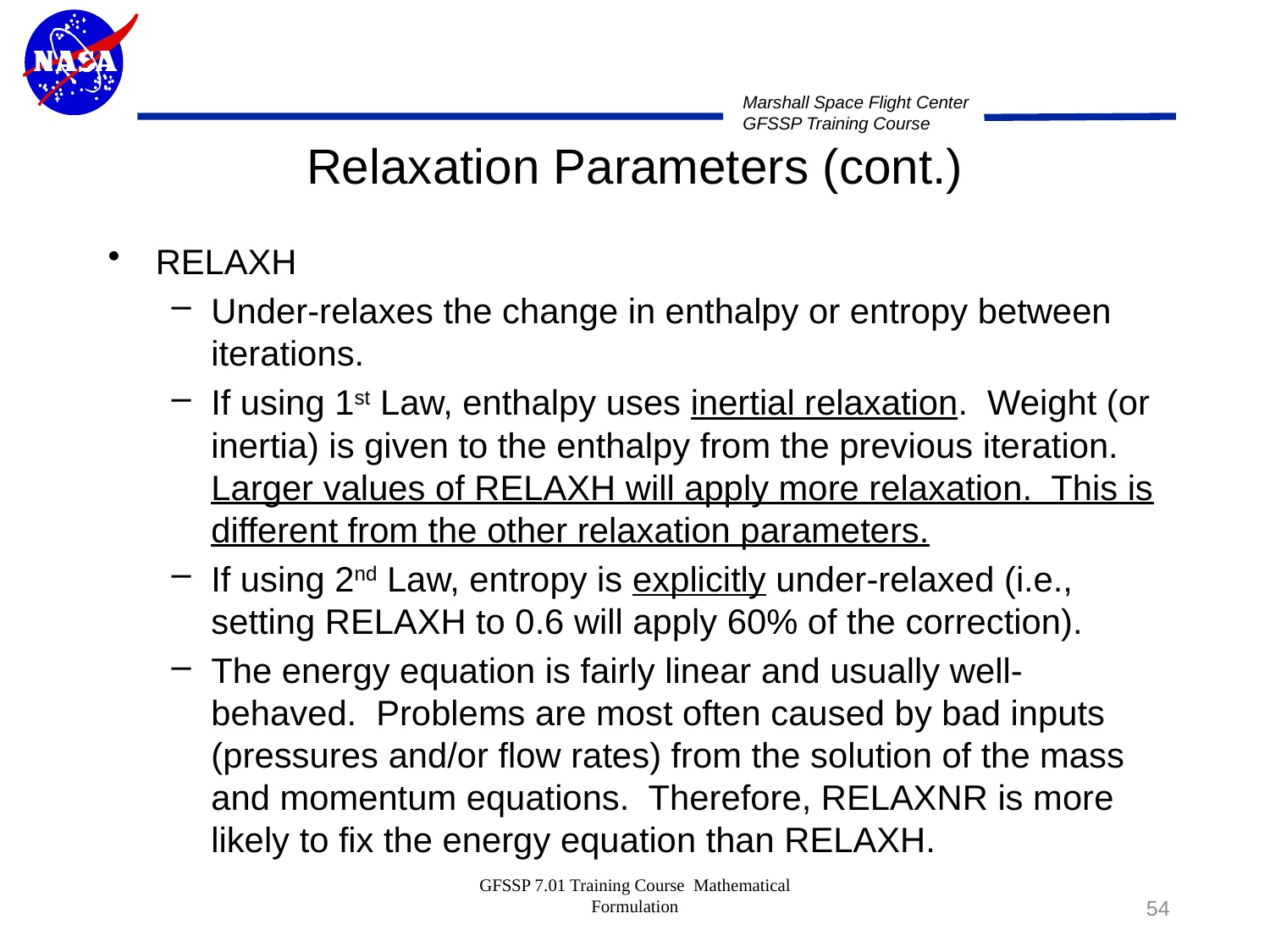

# Relaxation Parameters (cont.)
RELAXH
Under-relaxes the change in enthalpy or entropy between iterations.
If using 1st Law, enthalpy uses inertial relaxation.  Weight (or inertia) is given to the enthalpy from the previous iteration.  Larger values of RELAXH will apply more relaxation.  This is different from the other relaxation parameters.
If using 2nd Law, entropy is explicitly under-relaxed (i.e., setting RELAXH to 0.6 will apply 60% of the correction).
The energy equation is fairly linear and usually well-behaved.  Problems are most often caused by bad inputs (pressures and/or flow rates) from the solution of the mass and momentum equations.  Therefore, RELAXNR is more likely to fix the energy equation than RELAXH.

GFSSP 7.01 Training Course  Mathematical Formulation
54